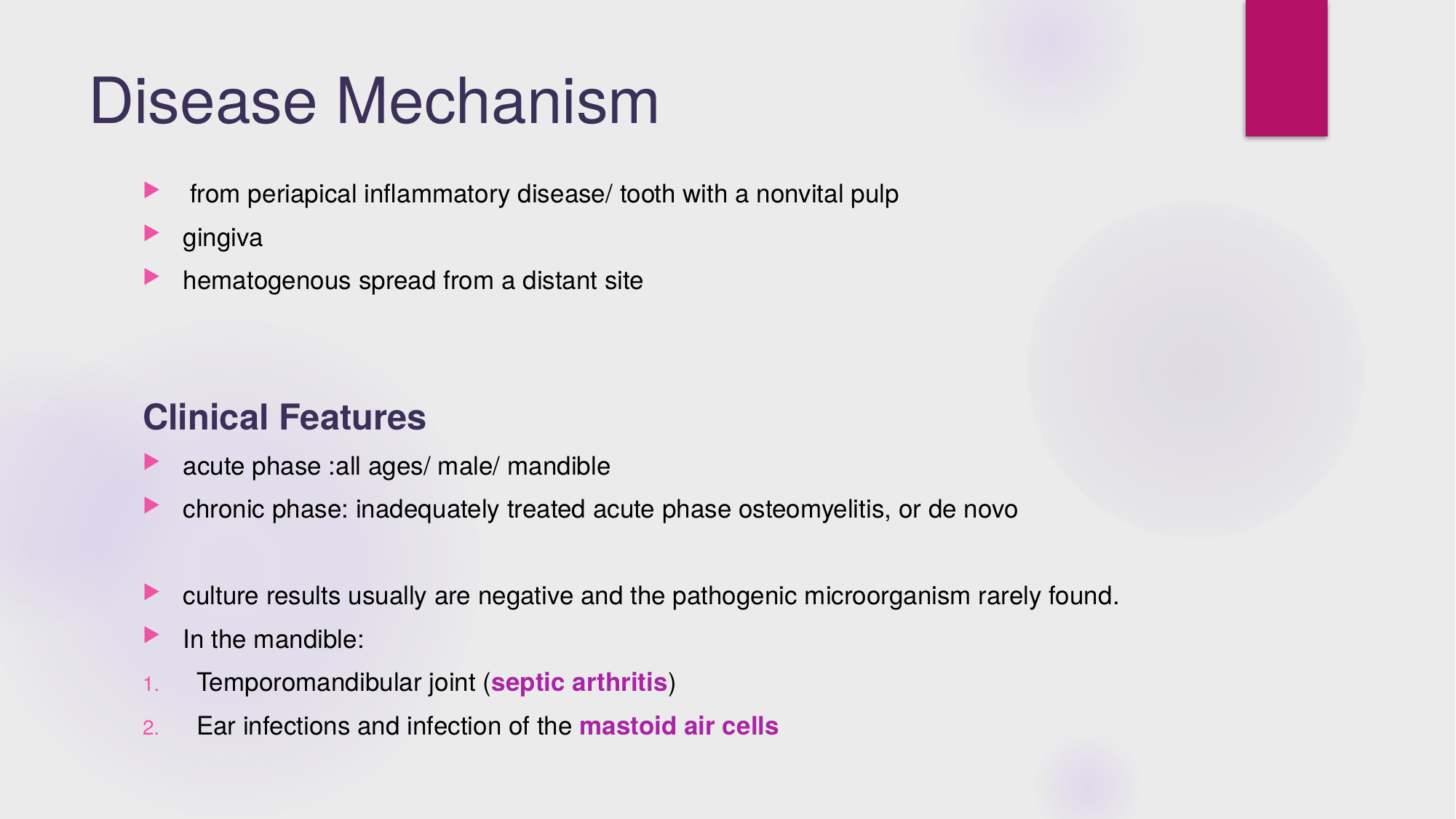

# Disease Mechanism
 from periapical inflammatory disease/ tooth with a nonvital pulp
gingiva
hematogenous spread from a distant site

Clinical Features
acute phase :all ages/ male/ mandible
chronic phase: inadequately treated acute phase osteomyelitis, or de novo

culture results usually are negative and the pathogenic microorganism rarely found.
In the mandible:
Temporomandibular joint (septic arthritis)
Ear infections and infection of the mastoid air cells